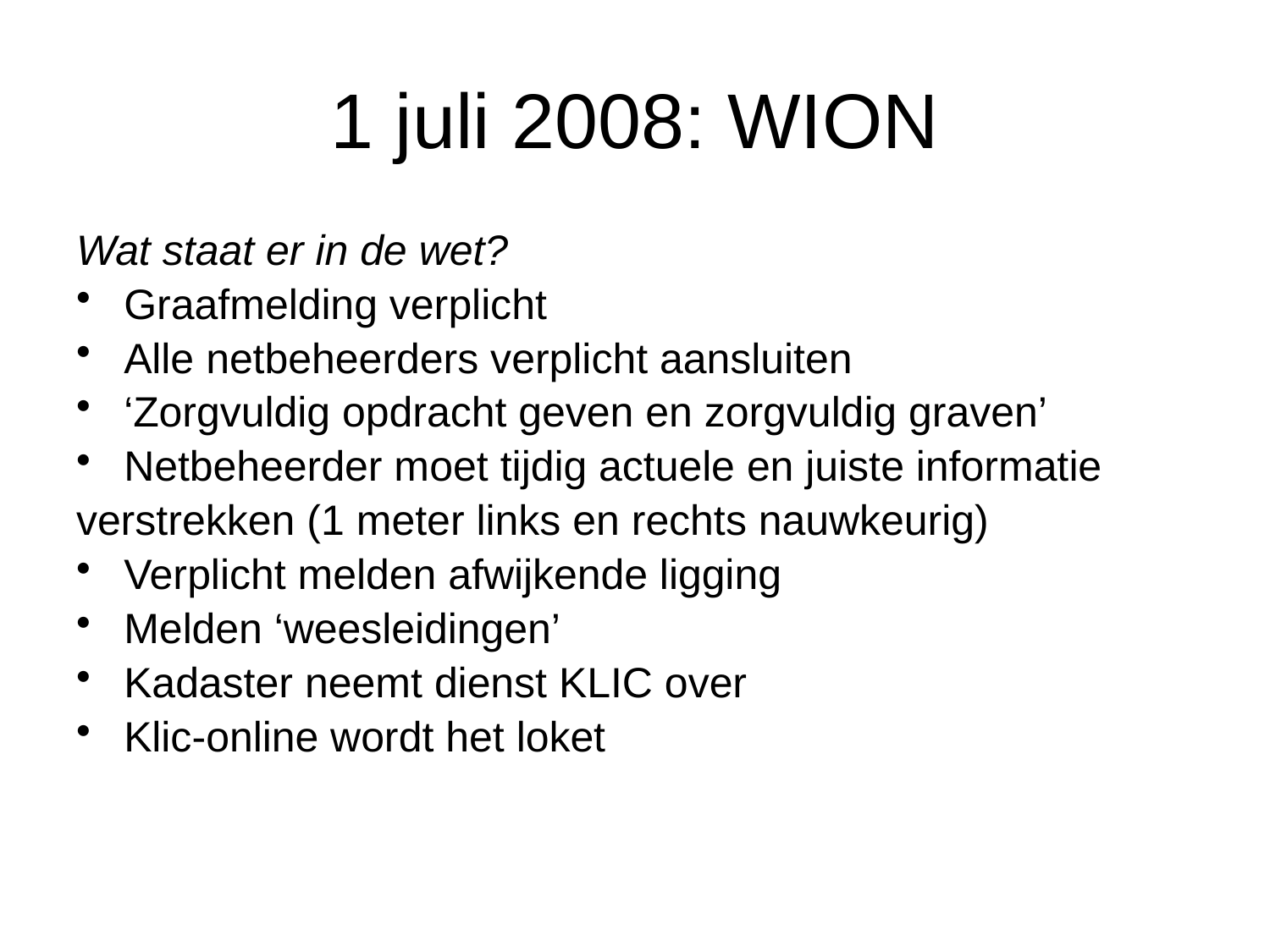

# 1 juli 2008: WION
Wat staat er in de wet?
Graafmelding verplicht
Alle netbeheerders verplicht aansluiten
‘Zorgvuldig opdracht geven en zorgvuldig graven’
Netbeheerder moet tijdig actuele en juiste informatie
verstrekken (1 meter links en rechts nauwkeurig)
Verplicht melden afwijkende ligging
Melden ‘weesleidingen’
Kadaster neemt dienst KLIC over
Klic-online wordt het loket